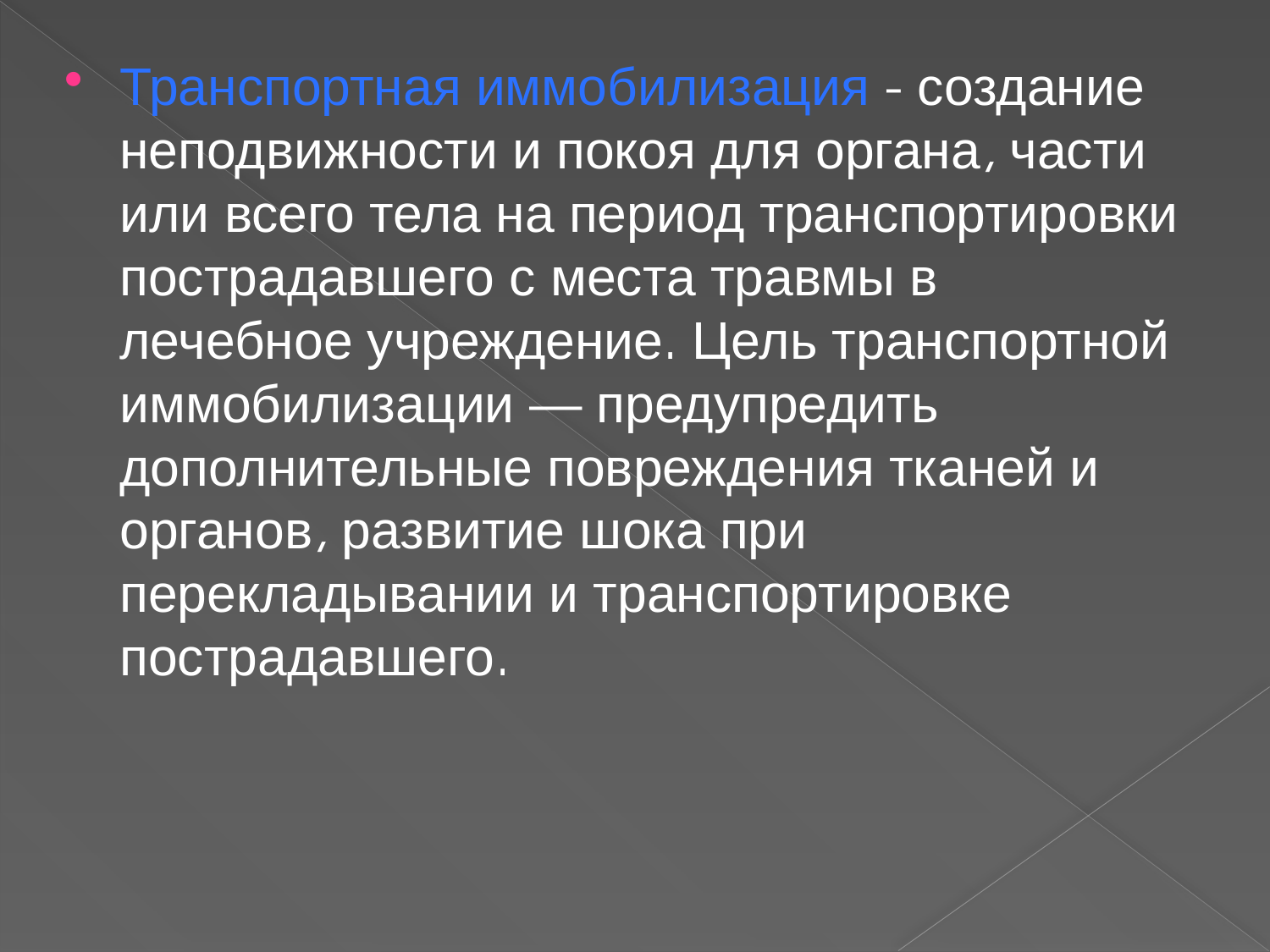

Транспортная иммобилизация - создание неподвижности и покоя для органа, части или всего тела на период транспортировки пострадавшего с места травмы в лечебное учреждение. Цель транспортной иммобилизации — предупредить дополнительные повреждения тканей и органов, развитие шока при перекладывании и транспортировке пострадавшего.